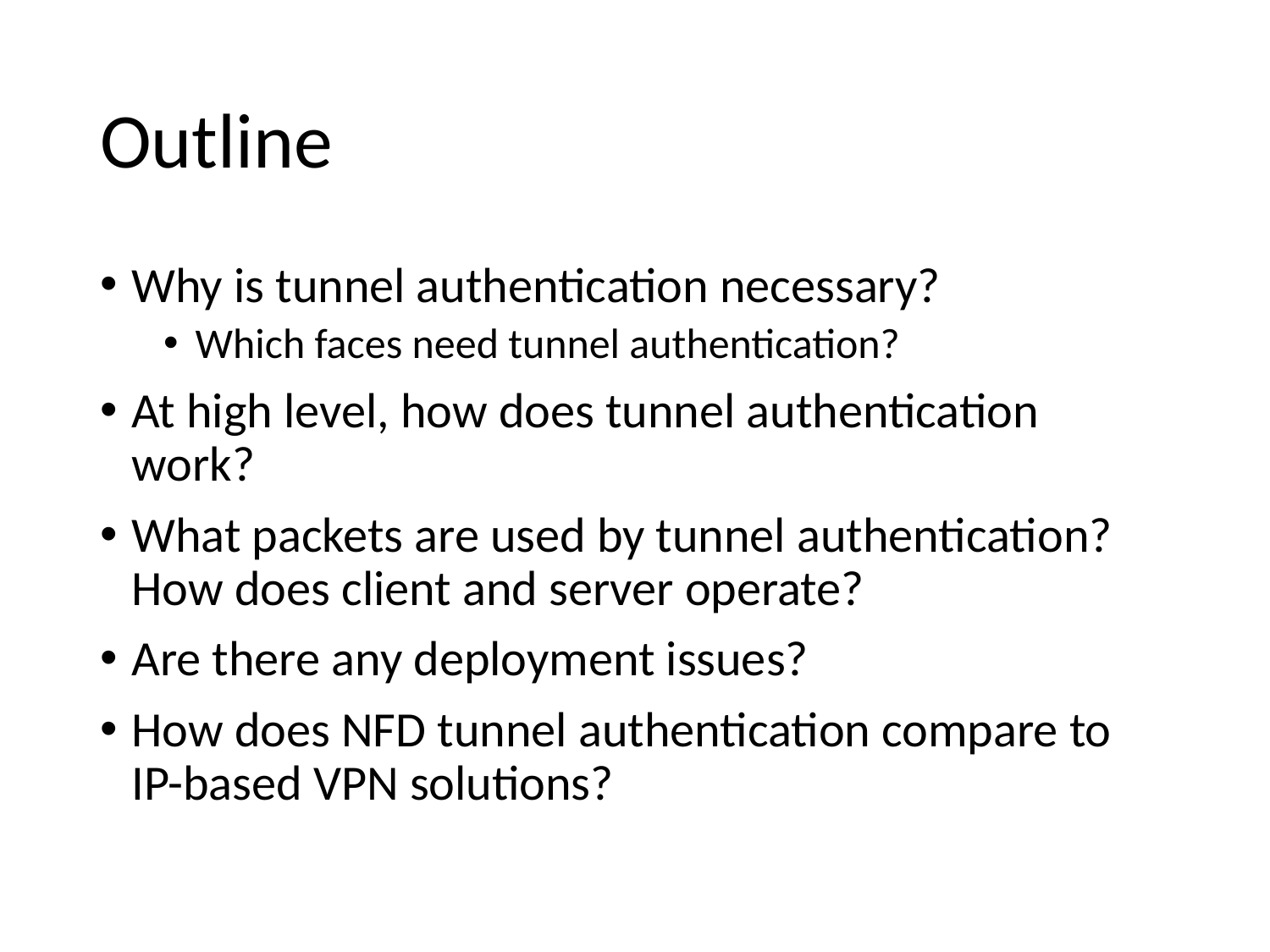

# Outline
Why is tunnel authentication necessary?
Which faces need tunnel authentication?
At high level, how does tunnel authentication work?
What packets are used by tunnel authentication? How does client and server operate?
Are there any deployment issues?
How does NFD tunnel authentication compare to IP-based VPN solutions?